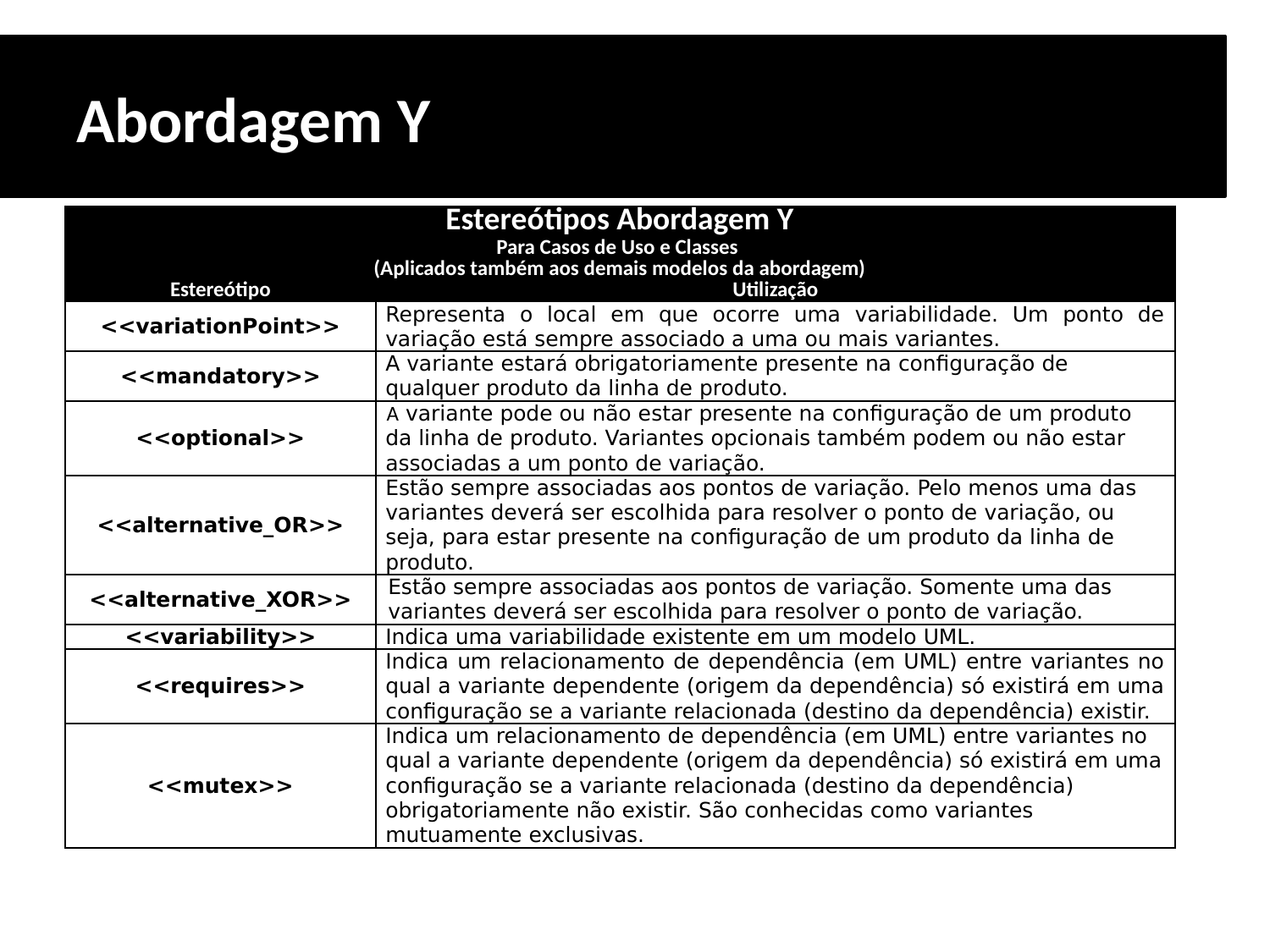

# Abordagem Y
| Estereótipos Abordagem Y |  |
| --- | --- |
| Para Casos de Uso e Classes (Aplicados também aos demais modelos da abordagem) |  |
| Estereótipo | Utilização |
| <<variationPoint>> | Representa o local em que ocorre uma variabilidade. Um ponto de variação está sempre associado a uma ou mais variantes. |
| <<mandatory>> | A variante estará obrigatoriamente presente na configuração de qualquer produto da linha de produto. |
| <<optional>> | A variante pode ou não estar presente na configuração de um produto da linha de produto. Variantes opcionais também podem ou não estar associadas a um ponto de variação. |
| <<alternative\_OR>> | Estão sempre associadas aos pontos de variação. Pelo menos uma das variantes deverá ser escolhida para resolver o ponto de variação, ou seja, para estar presente na configuração de um produto da linha de produto. |
| <<alternative\_XOR>> | Estão sempre associadas aos pontos de variação. Somente uma das variantes deverá ser escolhida para resolver o ponto de variação. |
| <<variability>> | Indica uma variabilidade existente em um modelo UML. |
| <<requires>> | Indica um relacionamento de dependência (em UML) entre variantes no qual a variante dependente (origem da dependência) só existirá em uma configuração se a variante relacionada (destino da dependência) existir. |
| <<mutex>> | Indica um relacionamento de dependência (em UML) entre variantes no qual a variante dependente (origem da dependência) só existirá em uma configuração se a variante relacionada (destino da dependência) obrigatoriamente não existir. São conhecidas como variantes mutuamente exclusivas. |